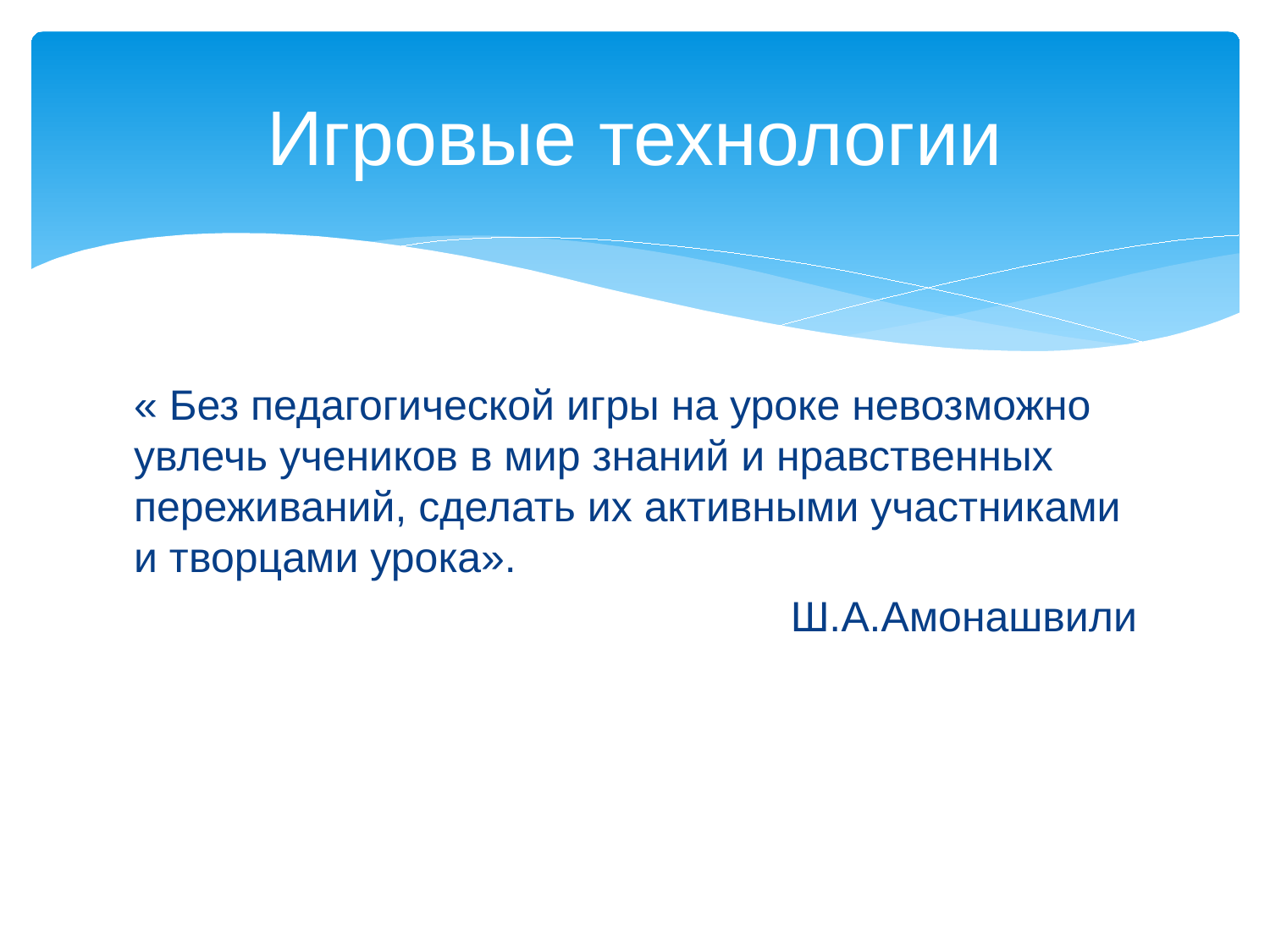

# Игровые технологии
« Без педагогической игры на уроке невозможно увлечь учеников в мир знаний и нравственных переживаний, сделать их активными участниками и творцами урока».
Ш.А.Амонашвили